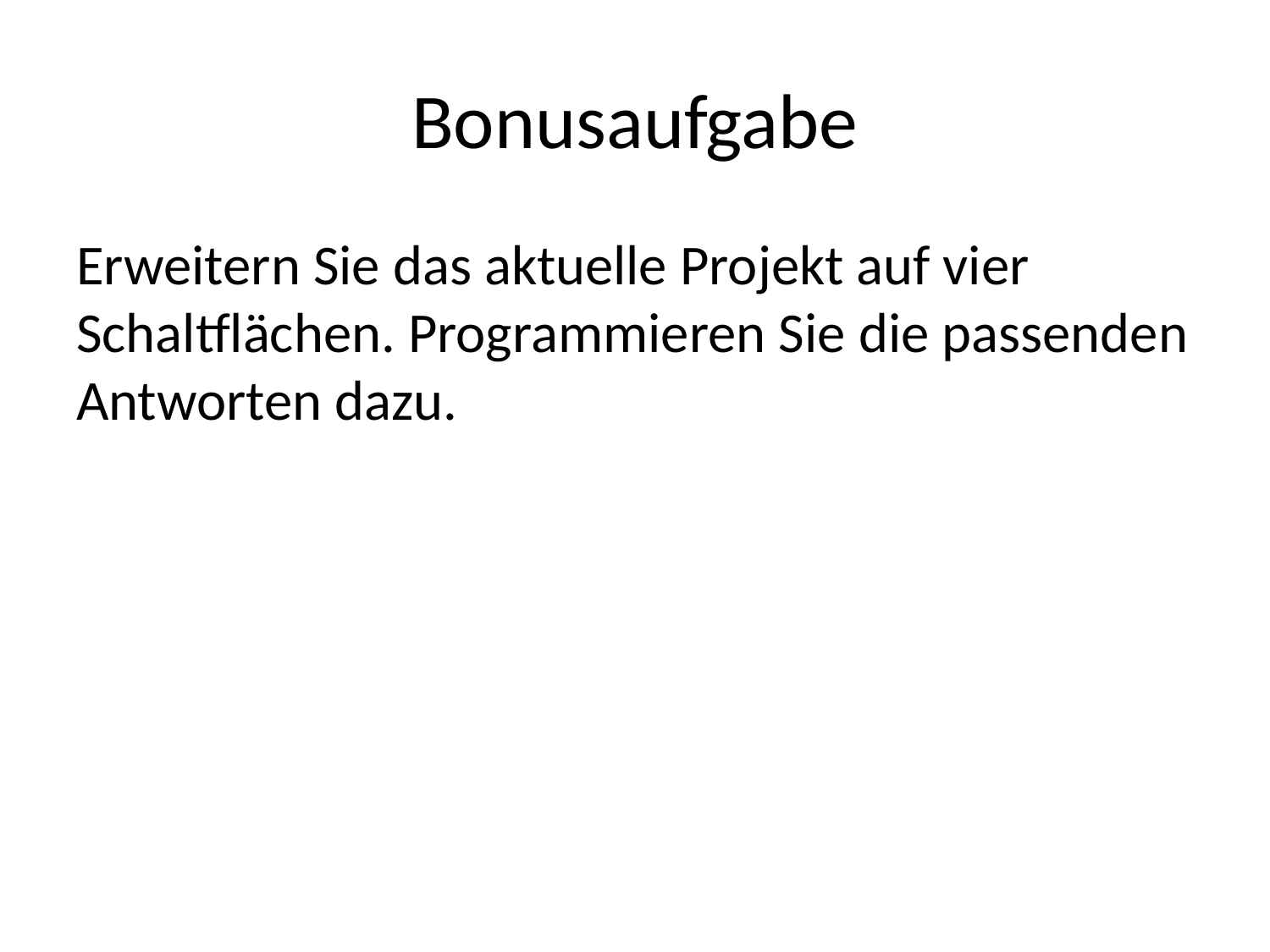

# Bonusaufgabe
Erweitern Sie das aktuelle Projekt auf vier Schaltflächen. Programmieren Sie die passenden Antworten dazu.